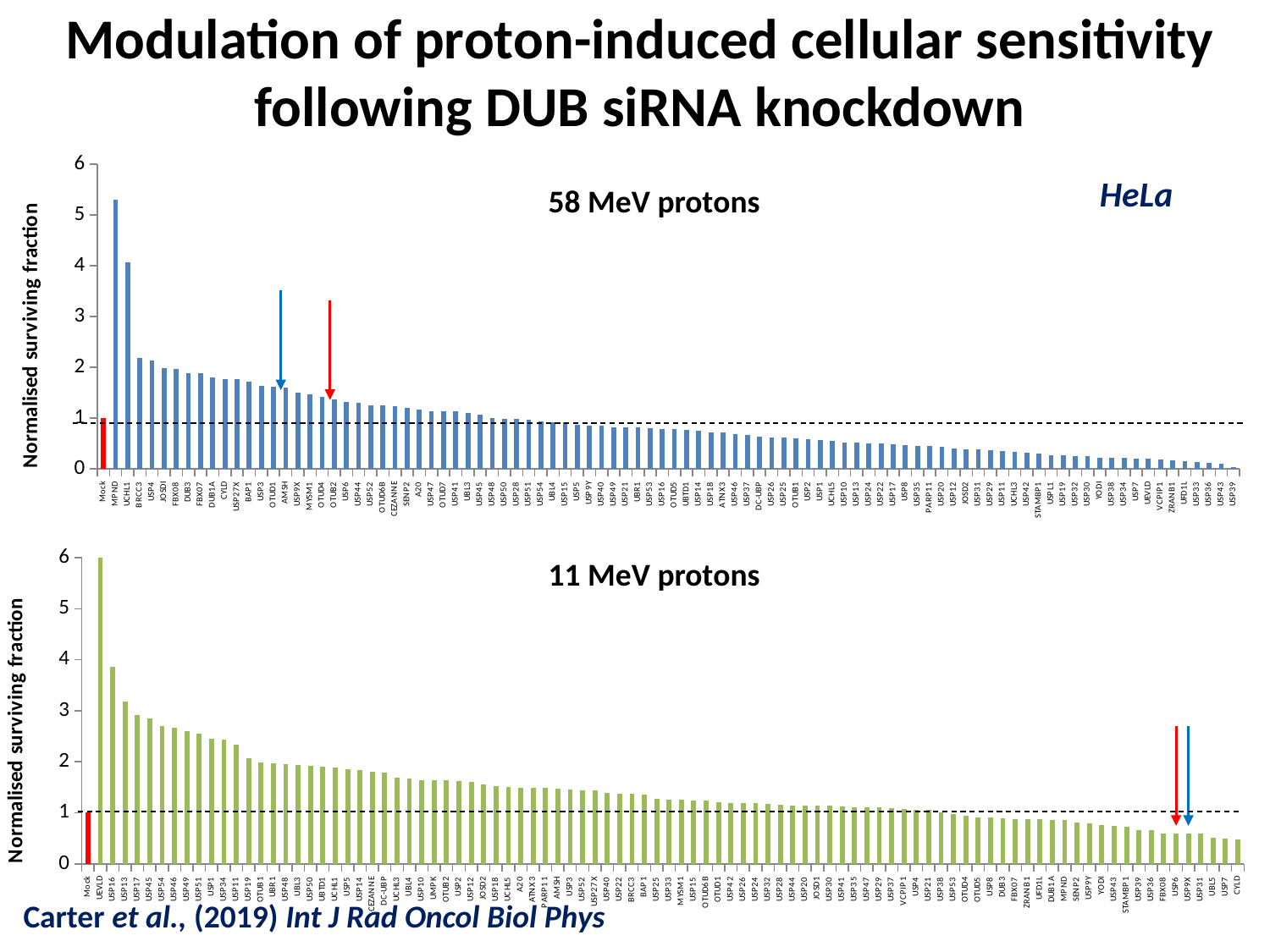

Modulation of proton-induced cellular sensitivity following DUB siRNA knockdown

### Chart

| Category | 59MeV |
|---|---|
| Mock | 1.0 |
| MPND | 5.30253449 |
| UCHL1 | 4.05898866608544 |
| BRCC3 | 2.1775756725418662 |
| USP4 | 2.1319469902025276 |
| JOSDI | 1.98170282 |
| FBX08 | 1.96285453 |
| DUB3 | 1.88672567 |
| FBX07 | 1.8730080639801694 |
| DUB1A | 1.7965345048707944 |
| CYLD | 1.75843508 |
| USP27X | 1.7583533641469518 |
| BAP1 | 1.714330615714085 |
| USP3 | 1.6263644736668148 |
| OTUD1 | 1.6219792795463273 |
| AMSH | 1.5916525779802944 |
| USP9X | 1.4951579577911083 |
| MYSM1 | 1.4592489772593817 |
| OTUD4 | 1.41149261 |
| OTUB2 | 1.37156524 |
| USP6 | 1.3185440102488994 |
| USP44 | 1.2905300031190765 |
| USP52 | 1.2490525324424906 |
| OTUD6B | 1.24265378 |
| CEZANNE | 1.2237526473853642 |
| SENP2 | 1.1937144665062365 |
| A20 | 1.159034303105306 |
| USP47 | 1.1385537822940748 |
| OTUD7 | 1.1289548585016989 |
| USP41 | 1.1225112229937833 |
| UBL3 | 1.0990848013285048 |
| USP45 | 1.0574192800623665 |
| USP48 | 1.0053496194760012 |
| USP50 | 0.988040727430566 |
| USP28 | 0.9806970021955361 |
| USP51 | 0.9700724487501158 |
| USP54 | 0.9281821173035723 |
| UBL4 | 0.9184236648595931 |
| USP15 | 0.9094886359105757 |
| USP5 | 0.8626418769895973 |
| USP9Y | 0.8473483094025012 |
| USP40 | 0.846733069244754 |
| USP49 | 0.8210565345617522 |
| USP21 | 0.8206501811990371 |
| UBR1 | 0.8191591591591594 |
| USP53 | 0.8009208589762649 |
| USP16 | 0.784632563842443 |
| OTUD5 | 0.776535438377779 |
| UBTD1 | 0.7716446934739617 |
| USP14 | 0.7421825202538543 |
| USP18 | 0.7093978625415641 |
| ATNX3 | 0.7084750012825904 |
| USP46 | 0.6837971570171325 |
| USP37 | 0.6702927894602277 |
| DC-UBP | 0.6250577210376206 |
| USP26 | 0.6223815814304586 |
| USP25 | 0.6159950505042101 |
| OTUB1 | 0.6057730538356464 |
| USP2 | 0.5810734439365023 |
| USP1 | 0.5589943997690506 |
| UCHL5 | 0.542126652199645 |
| USP10 | 0.5231252719997228 |
| USP13 | 0.5100675491139686 |
| USP24 | 0.5008723425839972 |
| USP22 | 0.4905028754184007 |
| USP17 | 0.4862677532416458 |
| USP8 | 0.4630427379930589 |
| USP35 | 0.4541927191761183 |
| PARP11 | 0.44156009036425753 |
| USP20 | 0.4350403981444503 |
| USP12 | 0.38958392335172864 |
| JOSD2 | 0.38583209600663876 |
| USP31 | 0.38400622995911576 |
| USP29 | 0.35814304915840867 |
| USP11 | 0.34541108385229913 |
| UCHL3 | 0.33130752373995614 |
| USP42 | 0.30795417193586405 |
| STAMBP1 | 0.3061085491308975 |
| USPL1 | 0.27299158169744914 |
| USP19 | 0.267457786230328 |
| USP32 | 0.2498453874468899 |
| USP30 | 0.24052130569351463 |
| YODI | 0.22093903484836672 |
| USP38 | 0.21747151178609572 |
| USP34 | 0.20831141024510258 |
| USP7 | 0.20610832241988003 |
| UEVLD | 0.2013885192493002 |
| VCPIP1 | 0.1865283822587441 |
| ZRANB1 | 0.16158146729160416 |
| UFD1L | 0.15503243243243242 |
| USP33 | 0.12502925707417176 |
| USP36 | 0.10823309888059393 |
| USP43 | 0.10627762766907767 |
| USP39 | 0.03721279503905366 |
HeLa
58 MeV protons

### Chart

| Category | 11MeV |
|---|---|
| Mock | 1.0 |
| UEVLD | 8.724939018265289 |
| USP16 | 3.864128318539893 |
| USP13 | 3.177660950013089 |
| USP17 | 2.908815084544583 |
| USP45 | 2.845620943784403 |
| USP54 | 2.704526425647121 |
| USP46 | 2.6732117437980354 |
| USP49 | 2.5997203947831826 |
| USP51 | 2.5566601039506156 |
| USP1 | 2.4554786485218214 |
| USP34 | 2.4287958968983694 |
| USP11 | 2.332394601002742 |
| USP19 | 2.073437365921578 |
| OTUB1 | 1.9853728363490553 |
| UBR1 | 1.965385024171087 |
| USP48 | 1.9572787284729676 |
| UBL3 | 1.9328727744569327 |
| USP50 | 1.924138799246611 |
| UBTD1 | 1.8982699140371602 |
| UCHL1 | 1.8908826108270562 |
| USP5 | 1.8543293927907396 |
| USP14 | 1.8302117872741999 |
| CEZANNE | 1.812334566790012 |
| DC-UBP | 1.7889400516189586 |
| UCHL3 | 1.6895189093938843 |
| UBL4 | 1.6773785570210804 |
| USP10 | 1.6369928287478535 |
| UMPK | 1.636870610379274 |
| OTUB2 | 1.6345390440601066 |
| USP2 | 1.6144349820485984 |
| USP12 | 1.6095787443691036 |
| JOSD2 | 1.5605540453542837 |
| USP18 | 1.5258641963006117 |
| UCHL5 | 1.5086006225515085 |
| A20 | 1.4908790675124612 |
| ATNX3 | 1.4856298932110248 |
| PARP11 | 1.4844173052140448 |
| AMSH | 1.469177279599098 |
| USP3 | 1.461933038746481 |
| USP52 | 1.4394203005630595 |
| USP27X | 1.43521462933204 |
| USP40 | 1.3881797679951637 |
| USP22 | 1.377470882009322 |
| BRCC3 | 1.3713908533710517 |
| BAP1 | 1.3517422132838284 |
| USP25 | 1.268016408486864 |
| USP33 | 1.2505366778130929 |
| MYSM1 | 1.2505052014197355 |
| USP15 | 1.241344860068464 |
| OTUD6B | 1.2410446091927803 |
| OTUD1 | 1.2043472736935716 |
| USP42 | 1.1926792821877379 |
| USP26 | 1.1861826842936949 |
| USP24 | 1.1853135517612206 |
| USP32 | 1.1734548719257631 |
| USP28 | 1.151717324025813 |
| USP44 | 1.1456621759134438 |
| USP20 | 1.1426395831855884 |
| JOSD1 | 1.1405013622167584 |
| USP30 | 1.136344960428932 |
| USP41 | 1.118462600651722 |
| USP35 | 1.1078173041510275 |
| USP47 | 1.1076229561701814 |
| USP29 | 1.1043866796392037 |
| USP37 | 1.0944082924186513 |
| VCPIP1 | 1.0753459166409554 |
| USP4 | 1.0591419482138866 |
| USP21 | 1.0558849074740906 |
| USP38 | 1.0142843585057637 |
| USP53 | 0.9674881212801704 |
| OTUD4 | 0.9352789058335821 |
| OTUD5 | 0.9060193112194209 |
| USP8 | 0.9014203665475364 |
| DUB3 | 0.8992182686202113 |
| FBX07 | 0.8810054982887807 |
| ZRANB1 | 0.8712382048602235 |
| UFD1L | 0.86798694916905 |
| DUB1A | 0.8667585790837148 |
| MPND | 0.8589560774259244 |
| SENP2 | 0.8086633043469637 |
| USP9Y | 0.7854439952738749 |
| YODI | 0.7662944171845952 |
| USP43 | 0.7440521661379258 |
| STAMBP1 | 0.7194221095367825 |
| USP39 | 0.6666497815465524 |
| USP36 | 0.6561798816862751 |
| FBX08 | 0.6008349277704507 |
| USP6 | 0.6000168055291275 |
| USP9X | 0.5958485256373309 |
| USP31 | 0.5902404527420367 |
| UBL5 | 0.509436272009467 |
| USP7 | 0.49855618182460026 |
| CYLD | 0.47074997154887904 |
11 MeV protons
Carter et al., (2019) Int J Rad Oncol Biol Phys